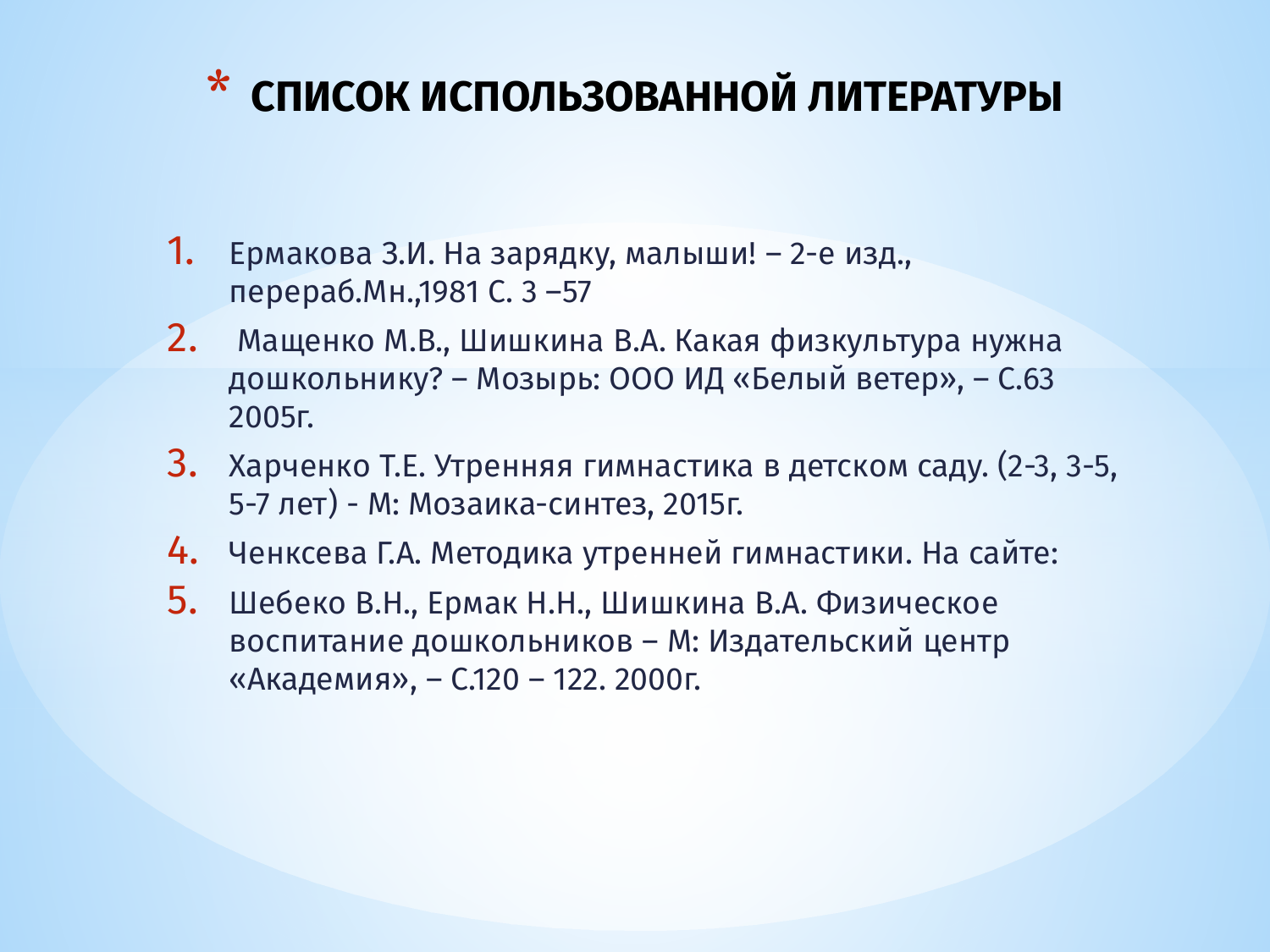

# СПИСОК ИСПОЛЬЗОВАННОЙ ЛИТЕРАТУРЫ
Ермакова З.И. На зарядку, малыши! – 2-е изд., перераб.Мн.,1981 С. 3 –57
 Мащенко М.В., Шишкина В.А. Какая физкультура нужна дошкольнику? – Мозырь: ООО ИД «Белый ветер», – С.63 2005г.
Харченко Т.Е. Утренняя гимнастика в детском саду. (2-3, 3-5, 5-7 лет) - М: Мозаика-синтез, 2015г.
Ченксева Г.А. Методика утренней гимнастики. На сайте:
Шебеко В.Н., Ермак Н.Н., Шишкина В.А. Физическое воспитание дошкольников – М: Издательский центр «Академия», – С.120 – 122. 2000г.